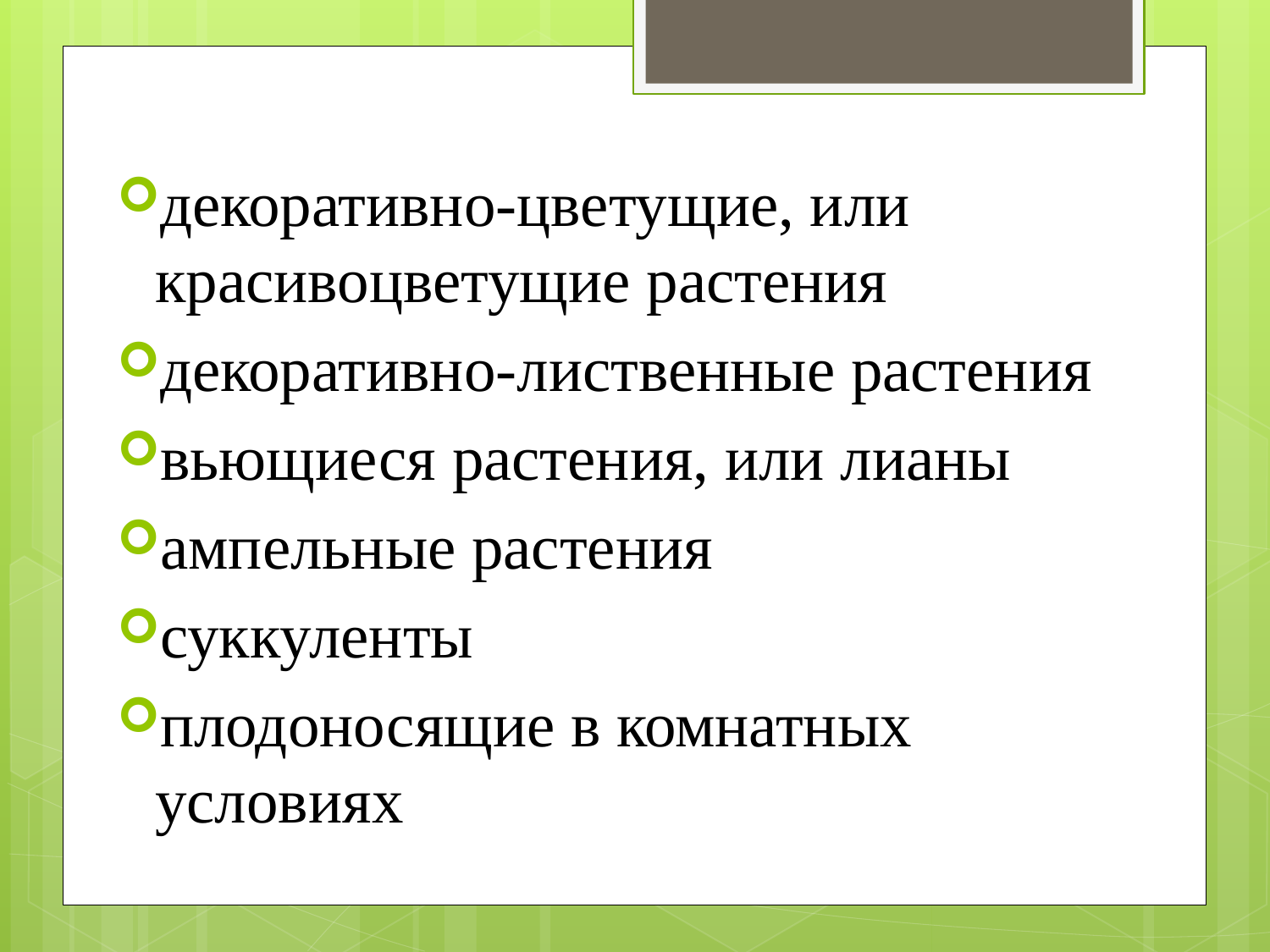

#
декоративно-цветущие, или красивоцветущие растения
декоративно-лиственные растения
вьющиеся растения, или лианы
ампельные растения
суккуленты
плодоносящие в комнатных условиях